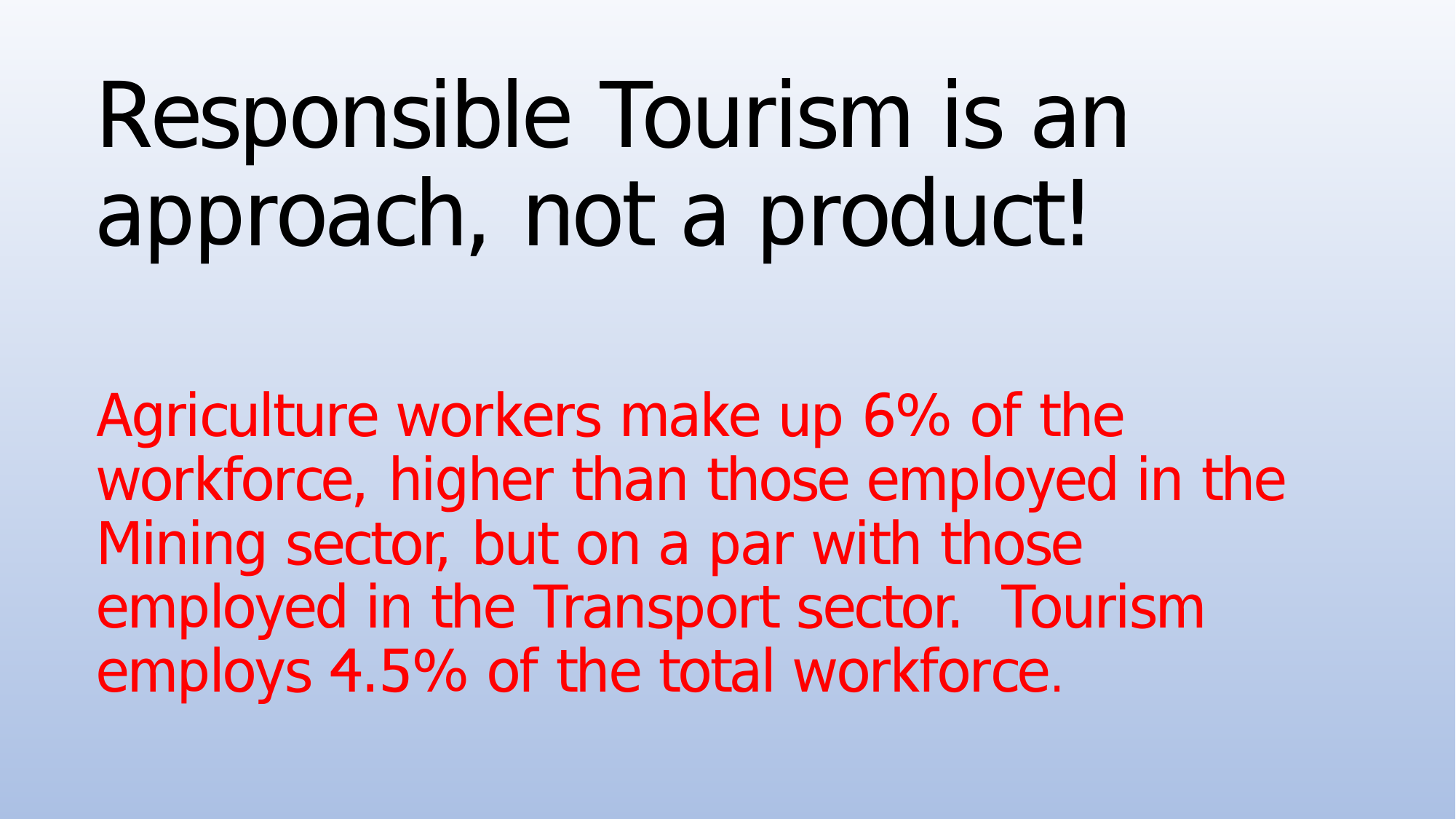

# Responsible Tourism is an approach, not a product!
Agriculture workers make up 6% of the workforce, higher than those employed in the Mining sector, but on a par with those employed in the Transport sector.  Tourism employs 4.5% of the total workforce.